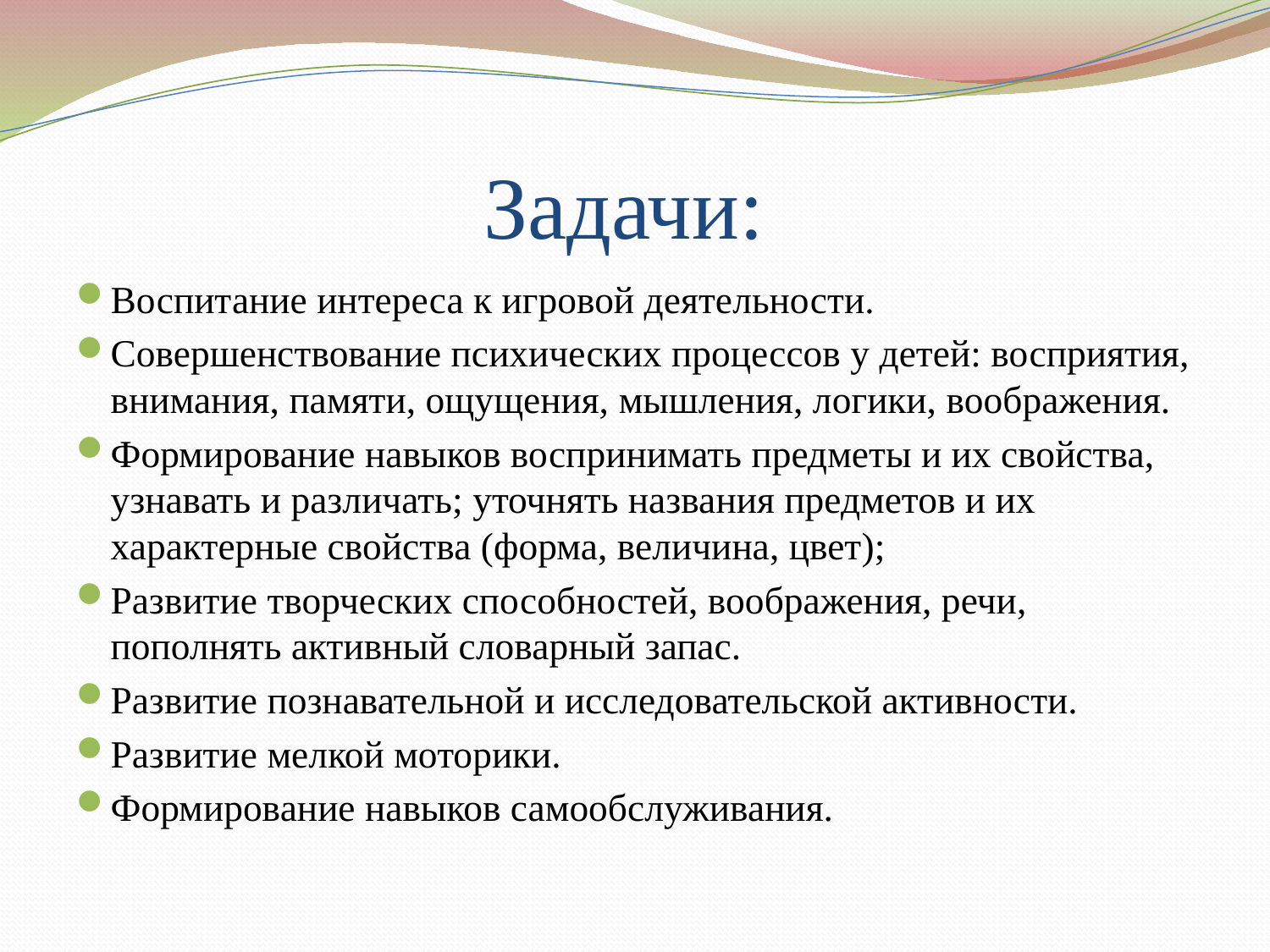

# Задачи:
Воспитание интереса к игровой деятельности.
Совершенствование психических процессов у детей: восприятия, внимания, памяти, ощущения, мышления, логики, воображения.
Формирование навыков воспринимать предметы и их свойства, узнавать и различать; уточнять названия предметов и их характерные свойства (форма, величина, цвет);
Развитие творческих способностей, воображения, речи, пополнять активный словарный запас.
Развитие познавательной и исследовательской активности.
Развитие мелкой моторики.
Формирование навыков самообслуживания.